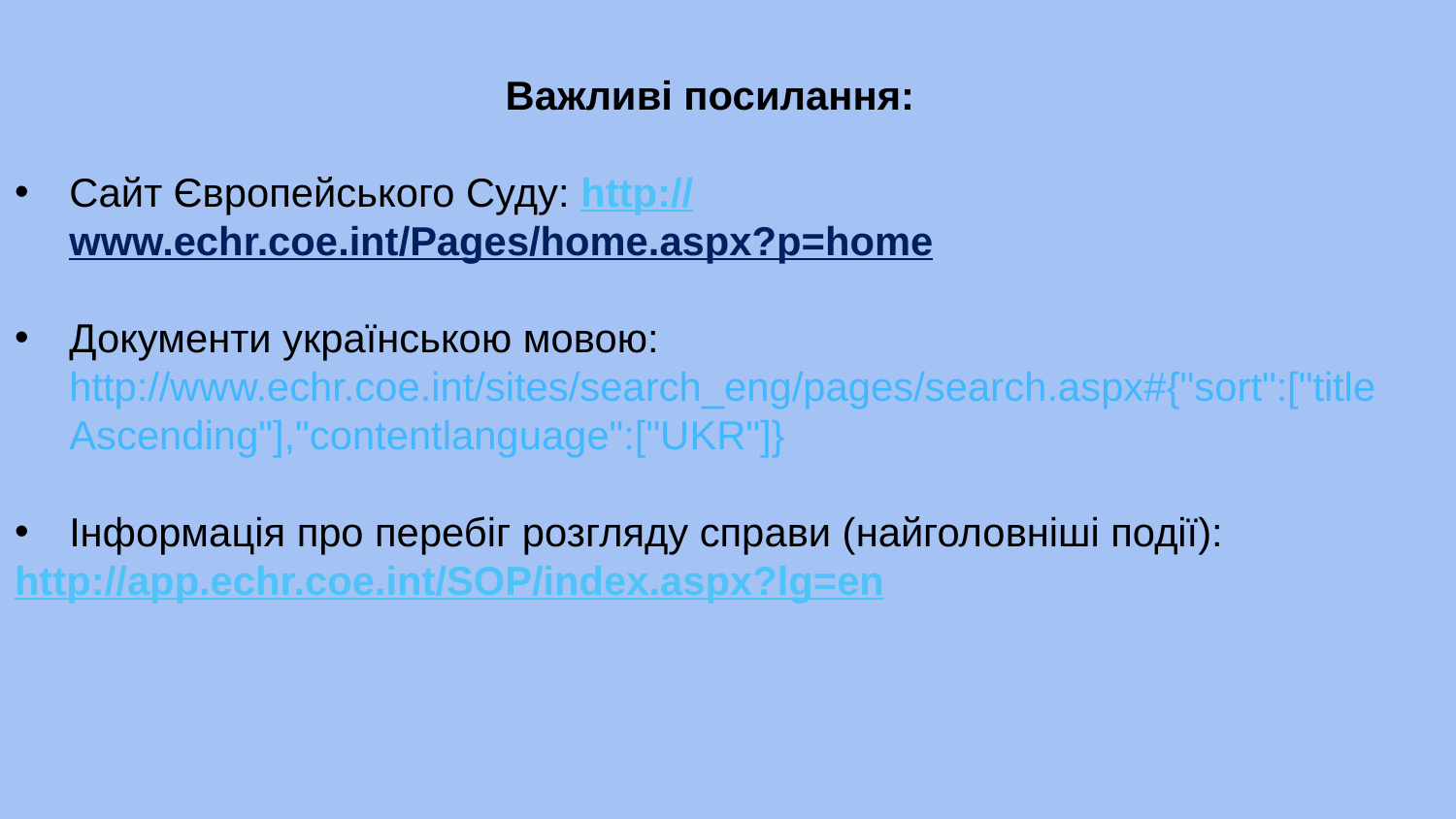

Важливі посилання:

Сайт Європейського Суду: http://www.echr.coe.int/Pages/home.aspx?p=home

Документи українською мовою:  http://www.echr.coe.int/sites/search_eng/pages/search.aspx#{"sort":["title Ascending"],"contentlanguage":["UKR"]}

Інформація про перебіг розгляду справи (найголовніші події):
http://app.echr.coe.int/SOP/index.aspx?lg=en